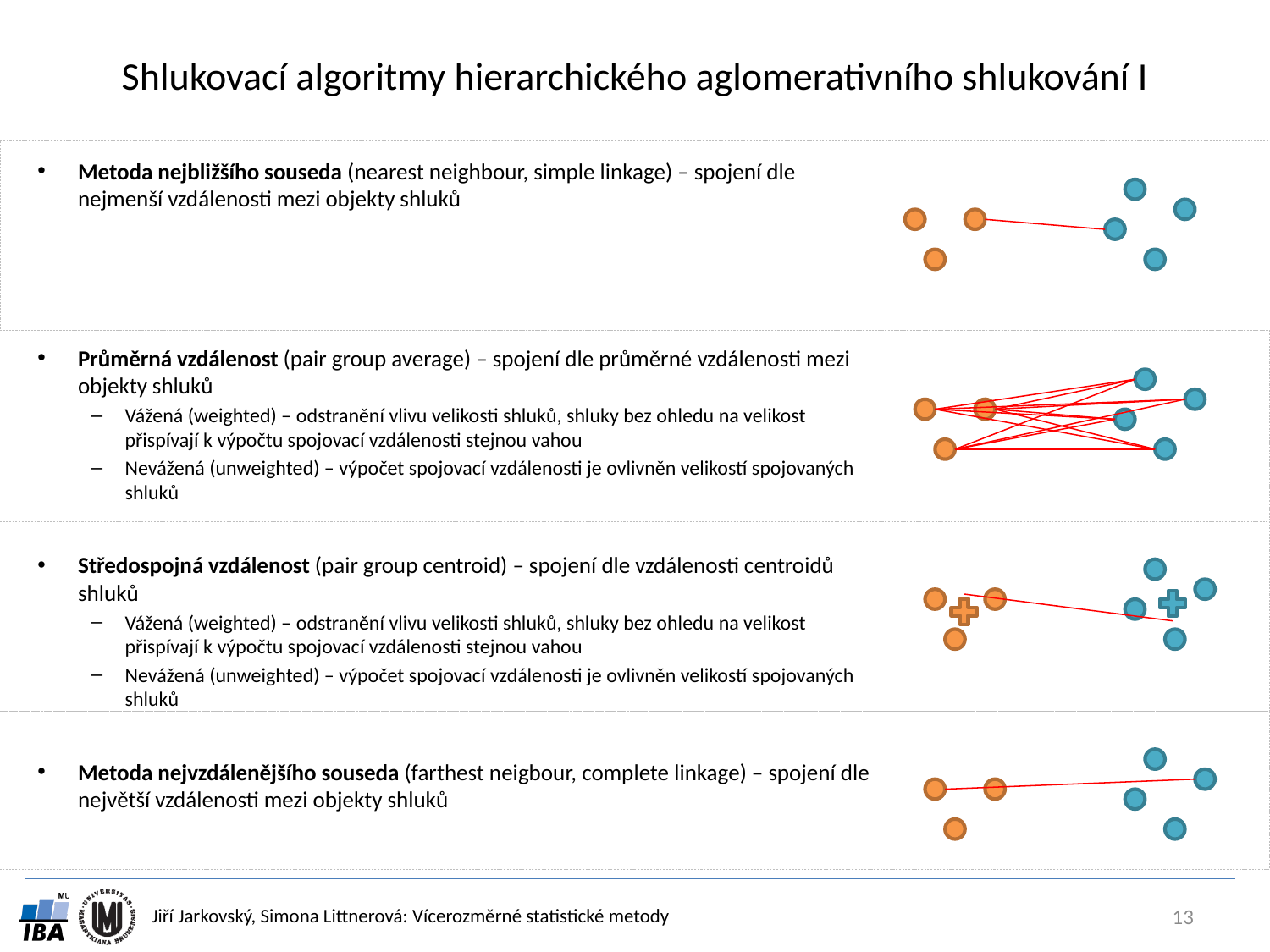

# Shlukovací algoritmy hierarchického aglomerativního shlukování I

Metoda nejbližšího souseda (nearest neighbour, simple linkage) – spojení dle nejmenší vzdálenosti mezi objekty shluků

Průměrná vzdálenost (pair group average) – spojení dle průměrné vzdálenosti mezi objekty shluků
Vážená (weighted) – odstranění vlivu velikosti shluků, shluky bez ohledu na velikost přispívají k výpočtu spojovací vzdálenosti stejnou vahou
Nevážená (unweighted) – výpočet spojovací vzdálenosti je ovlivněn velikostí spojovaných shluků

Středospojná vzdálenost (pair group centroid) – spojení dle vzdálenosti centroidů  shluků
Vážená (weighted) – odstranění vlivu velikosti shluků, shluky bez ohledu na velikost přispívají k výpočtu spojovací vzdálenosti stejnou vahou
Nevážená (unweighted) – výpočet spojovací vzdálenosti je ovlivněn velikostí spojovaných shluků

Metoda nejvzdálenějšího souseda (farthest neigbour, complete linkage) – spojení dle největší vzdálenosti mezi objekty shluků

13